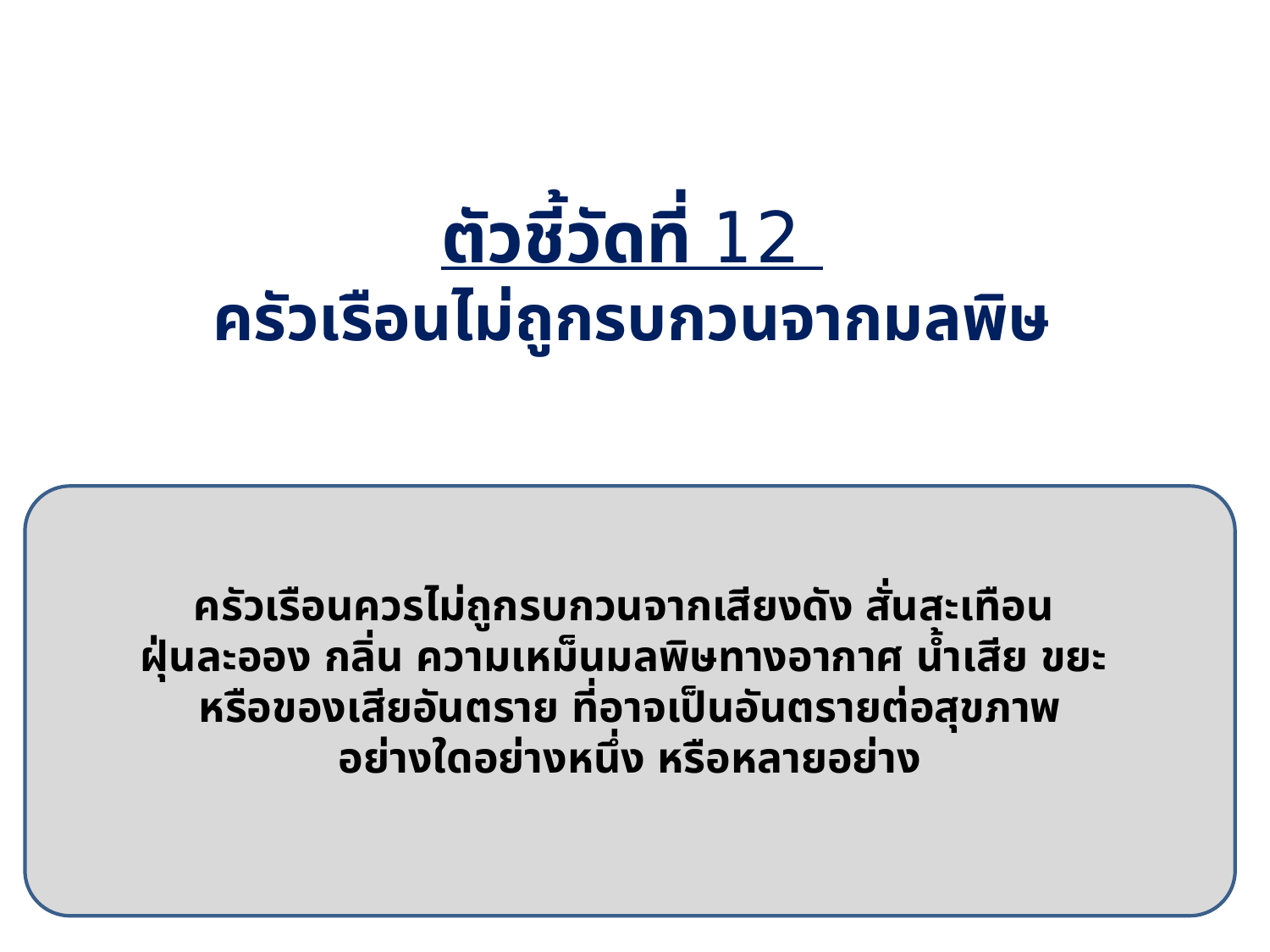

ตัวชี้วัดที่ 12
ครัวเรือนไม่ถูกรบกวนจากมลพิษ

ครัวเรือนควรไม่ถูกรบกวนจากเสียงดัง สั่นสะเทือน
ฝุ่นละออง กลิ่น ความเหม็นมลพิษทางอากาศ น้ำเสีย ขยะ
หรือของเสียอันตราย ที่อาจเป็นอันตรายต่อสุขภาพ
อย่างใดอย่างหนึ่ง หรือหลายอย่าง